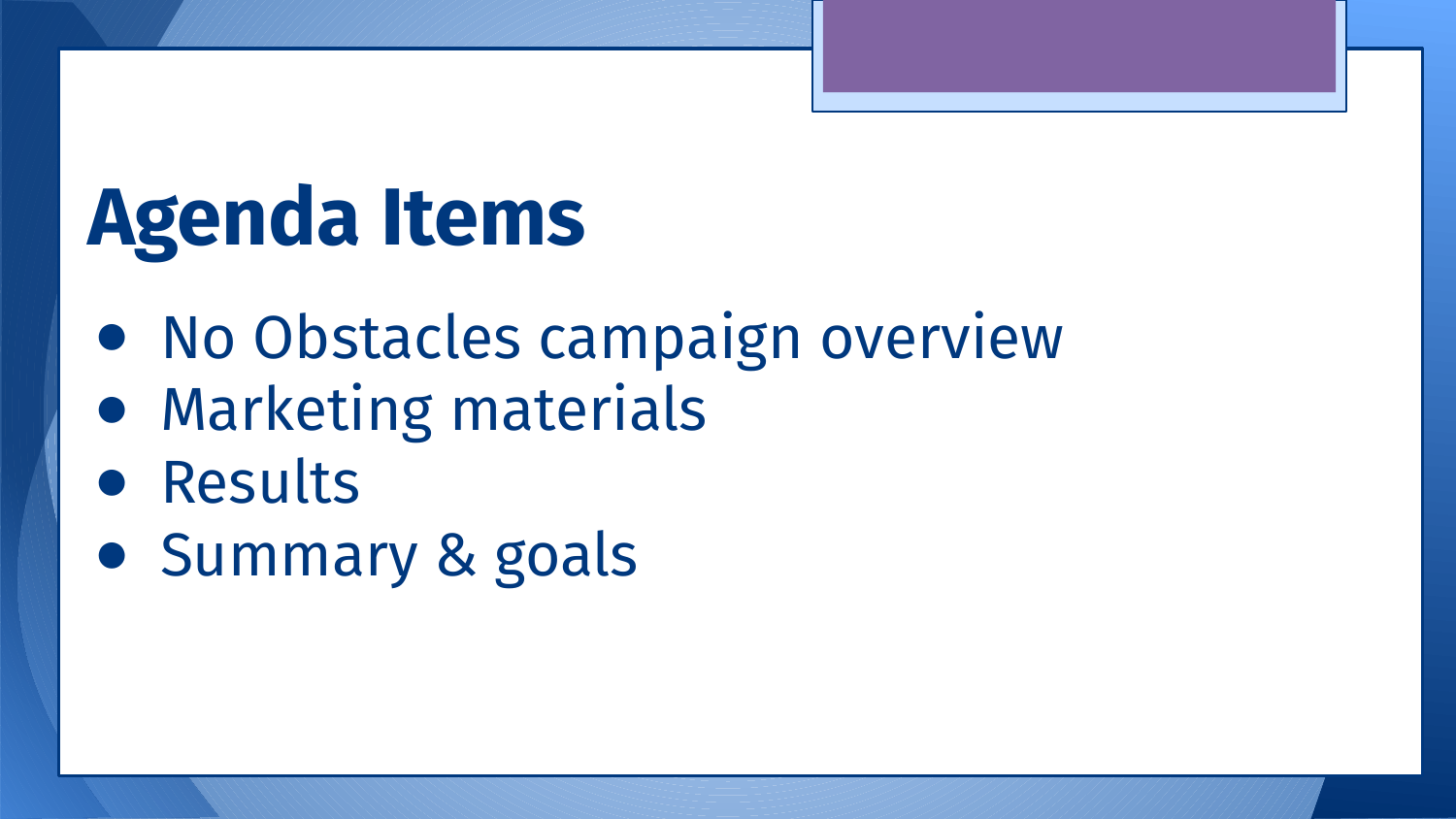

# Agenda Items
No Obstacles campaign overview
Marketing materials
Results
Summary & goals